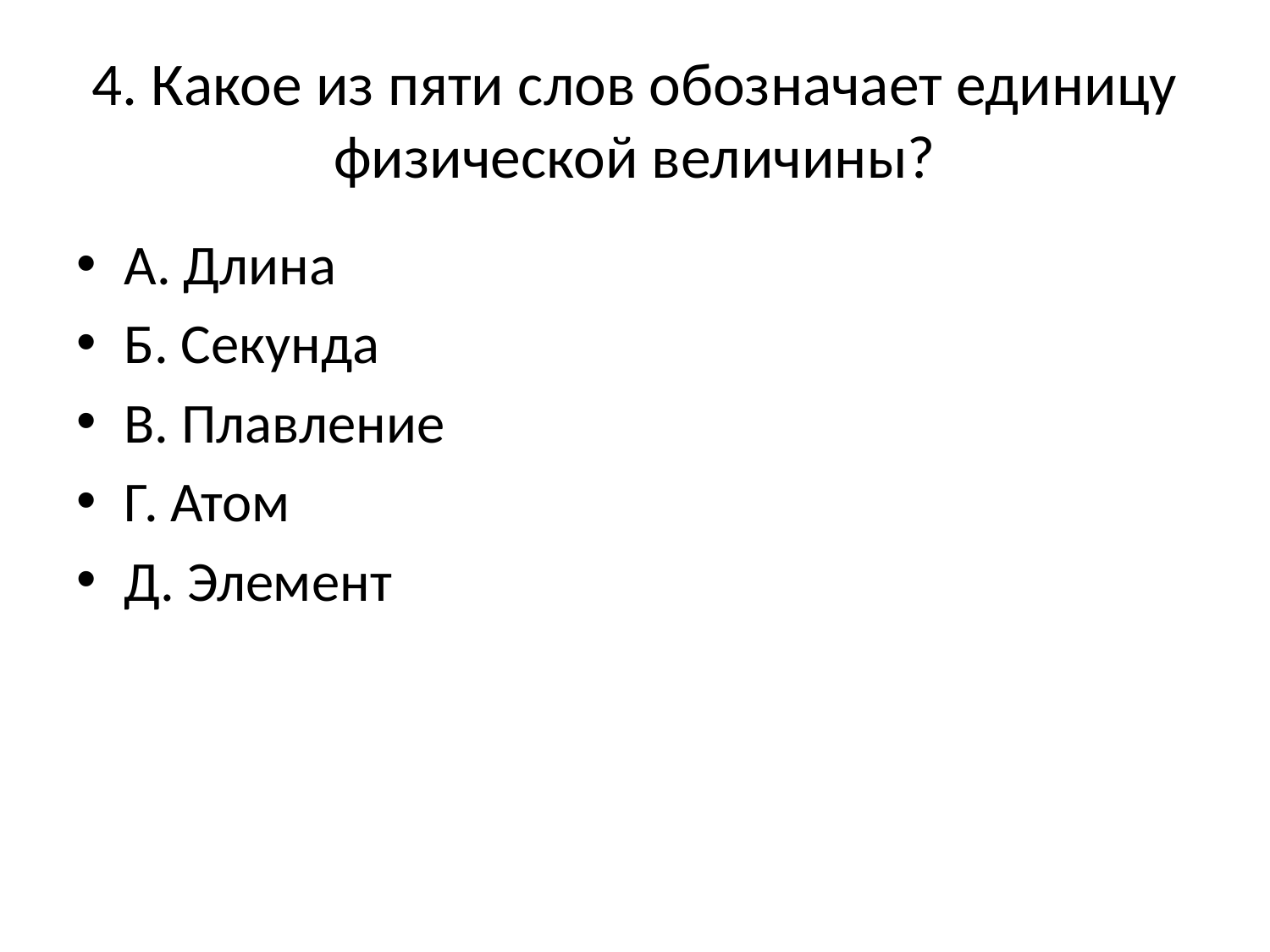

# 4. Какое из пяти слов обозначает единицу физической величины?
А. Длина
Б. Секунда
В. Плавление
Г. Атом
Д. Элемент